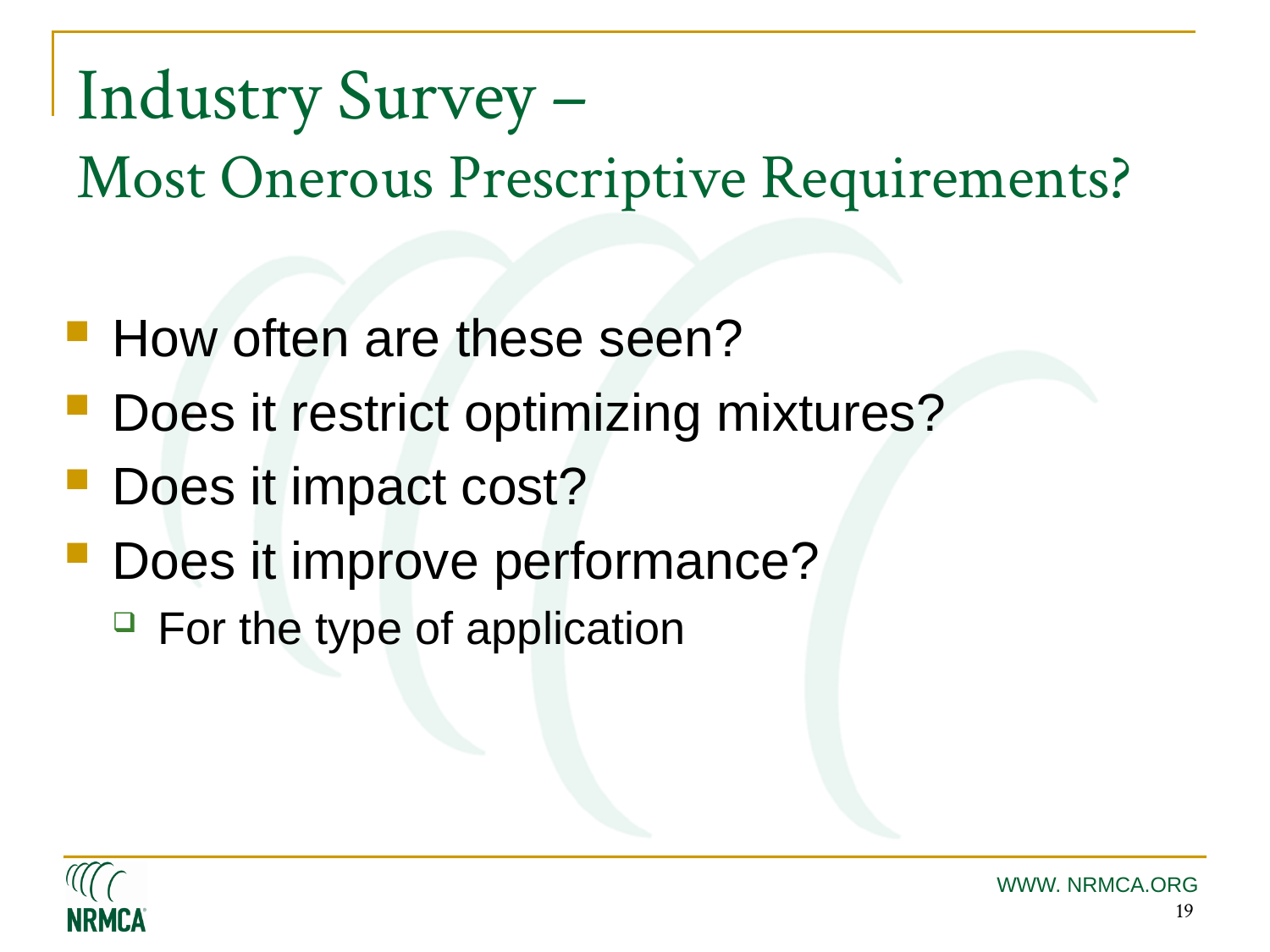

# Industry Survey – Most Onerous Prescriptive Requirements?
How often are these seen?
Does it restrict optimizing mixtures?
Does it impact cost?
Does it improve performance?
For the type of application
19